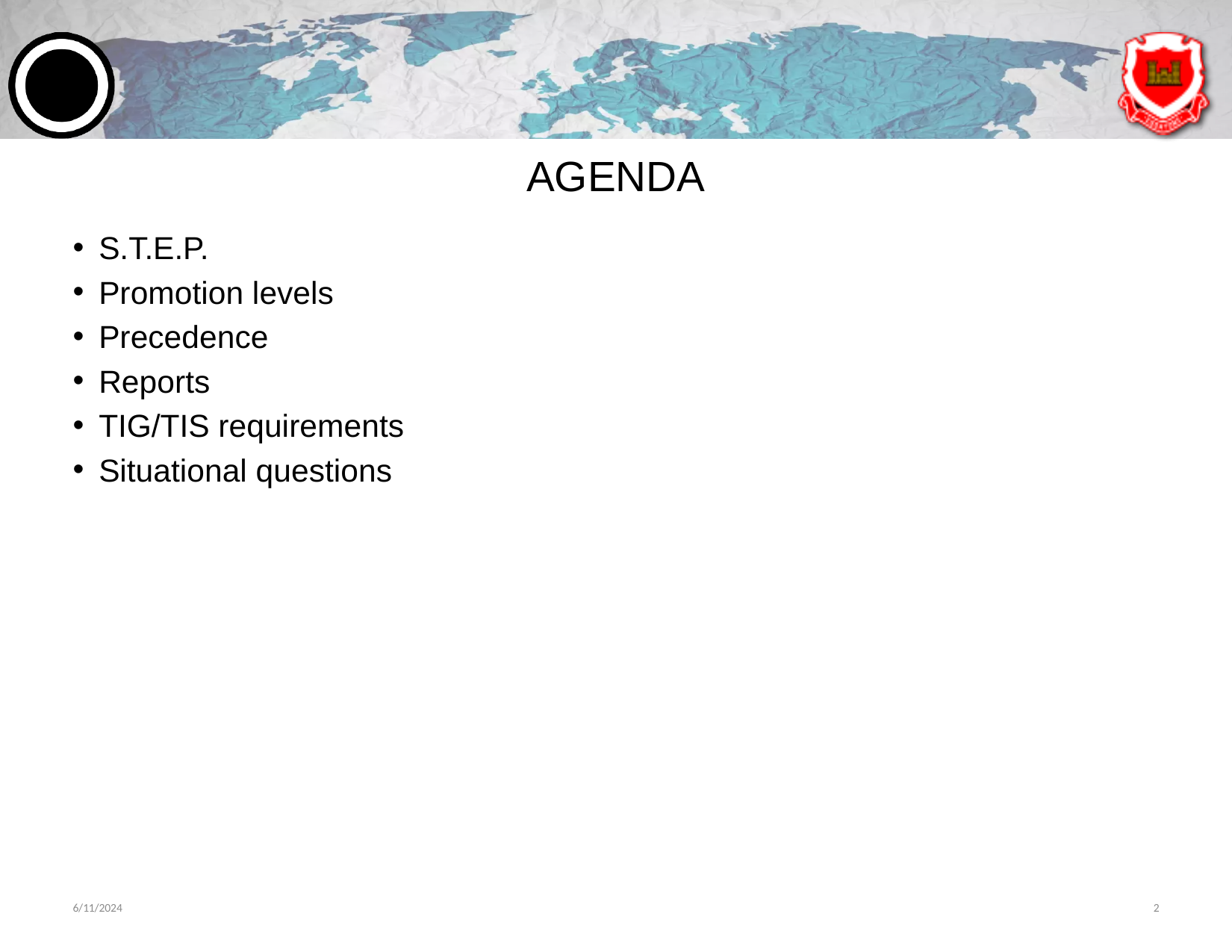

# AGENDA
S.T.E.P.
Promotion levels
Precedence
Reports
TIG/TIS requirements
Situational questions
6/11/2024
2